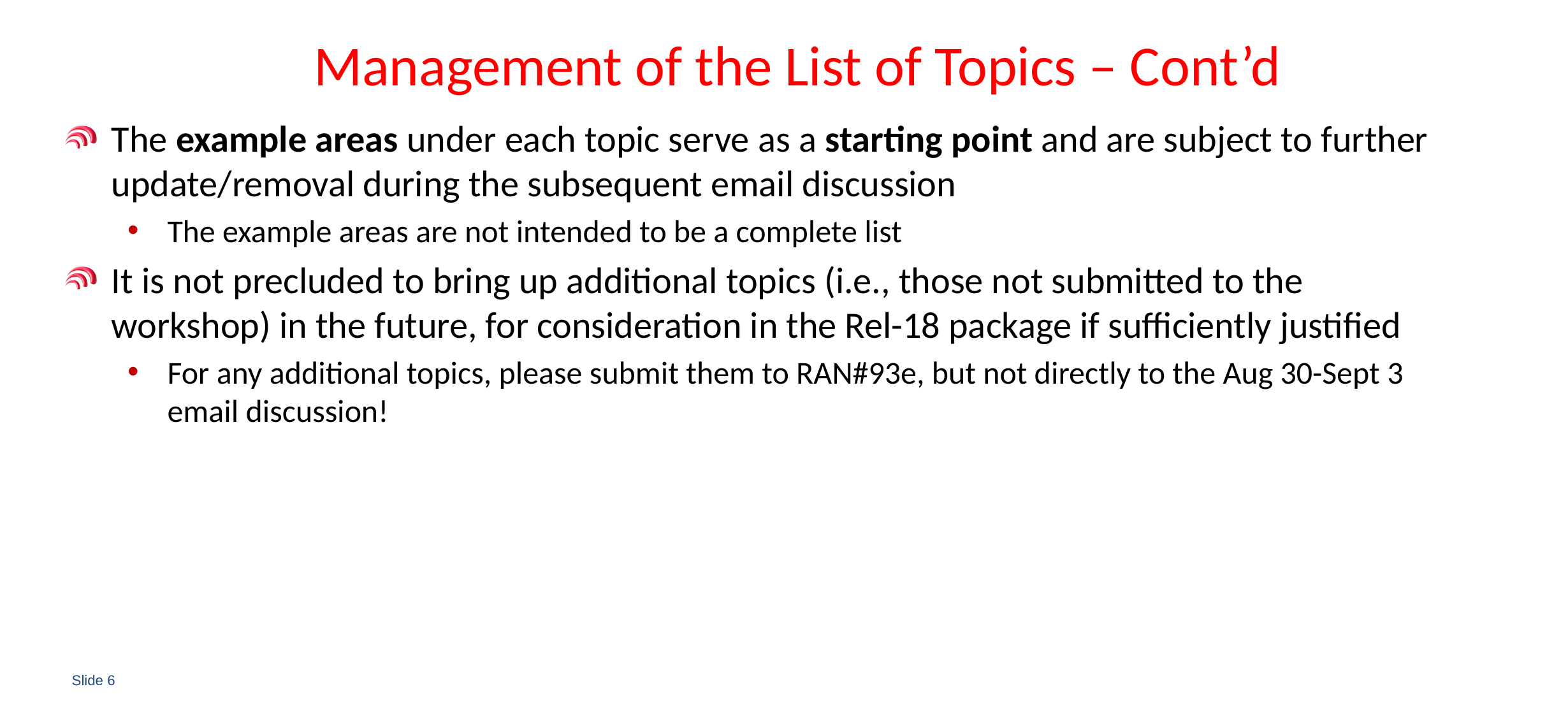

# Management of the List of Topics – Cont’d
The example areas under each topic serve as a starting point and are subject to further update/removal during the subsequent email discussion
The example areas are not intended to be a complete list
It is not precluded to bring up additional topics (i.e., those not submitted to the workshop) in the future, for consideration in the Rel-18 package if sufficiently justified
For any additional topics, please submit them to RAN#93e, but not directly to the Aug 30-Sept 3 email discussion!